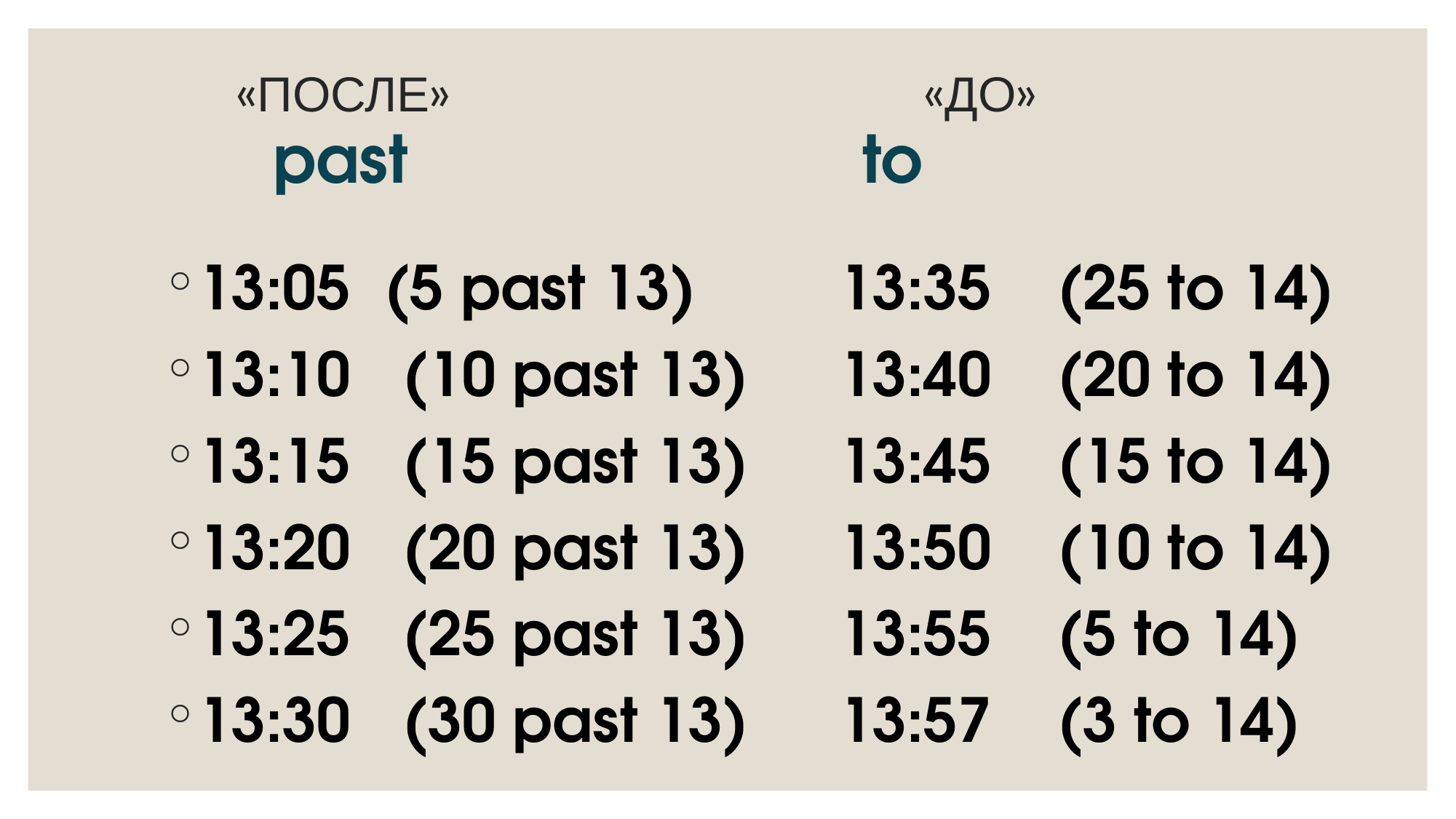

# «ПОСЛЕ»					«ДО» past				 	  to
13:05  (5 past 13)		13:35	(25 to 14)
13:10	(10 past 13)	13:40	(20 to 14)
13:15	(15 past 13)	13:45	(15 to 14)
13:20	(20 past 13)	13:50	(10 to 14)
13:25	(25 past 13)	13:55	(5 to 14)
13:30	(30 past 13)	13:57	(3 to 14)